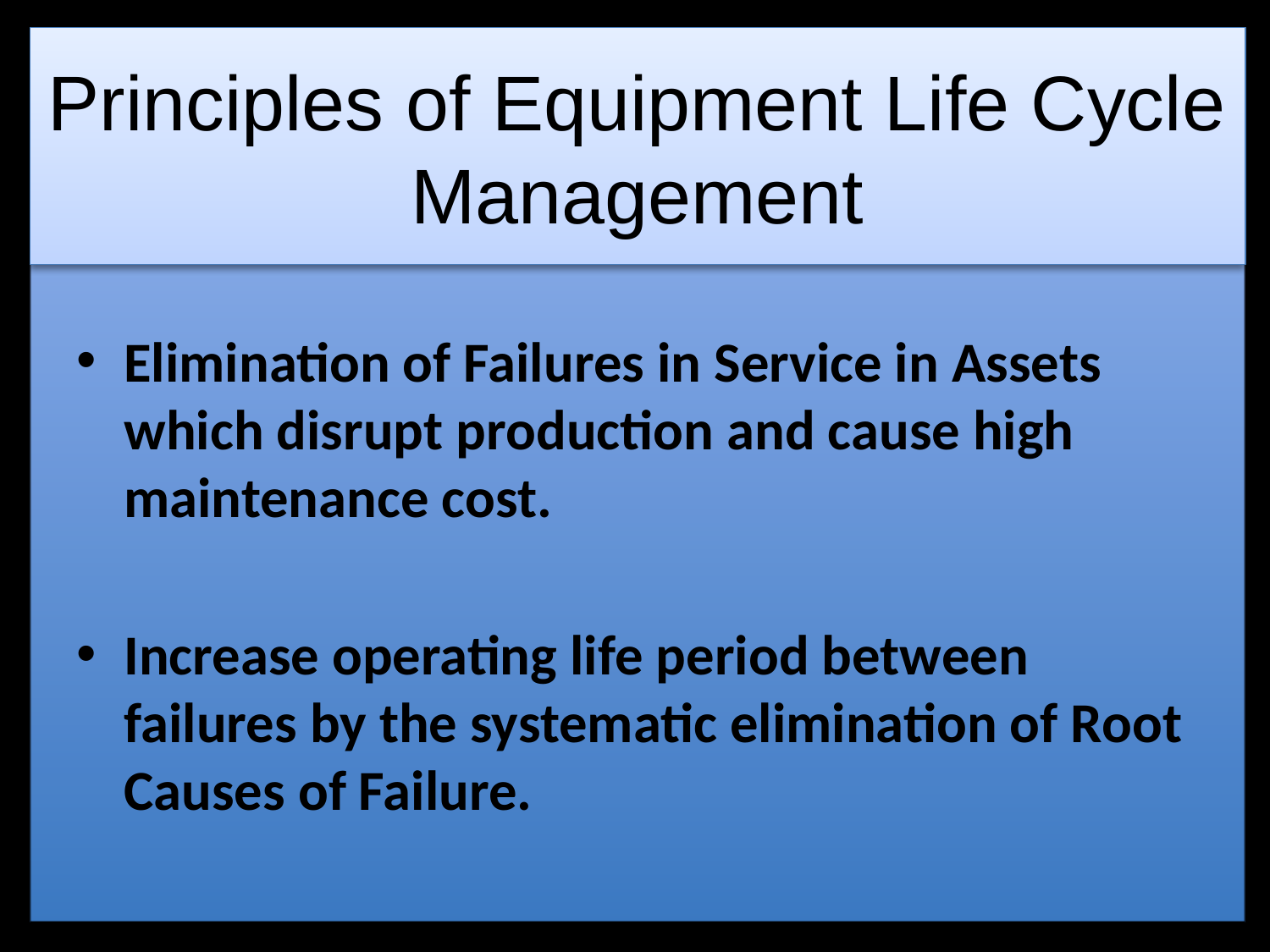

# Principles of Equipment Life Cycle Management
Elimination of Failures in Service in Assets which disrupt production and cause high maintenance cost.

Increase operating life period between failures by the systematic elimination of Root Causes of Failure.